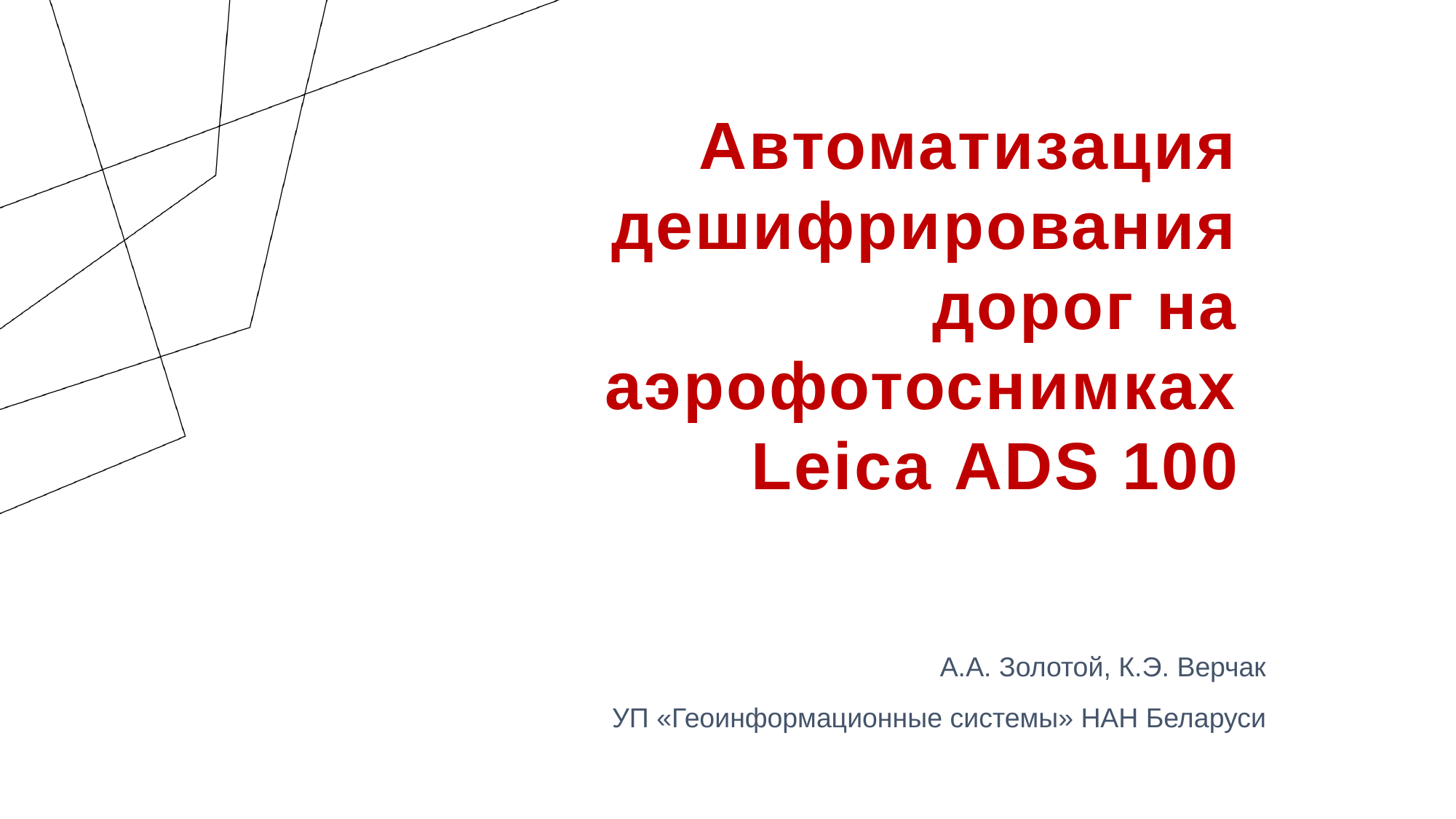

# Автоматизация дешифрирования дорог на аэрофотоснимках Leica ADS 100
А.А. Золотой, К.Э. Верчак
УП «Геоинформационные системы» НАН Беларуси